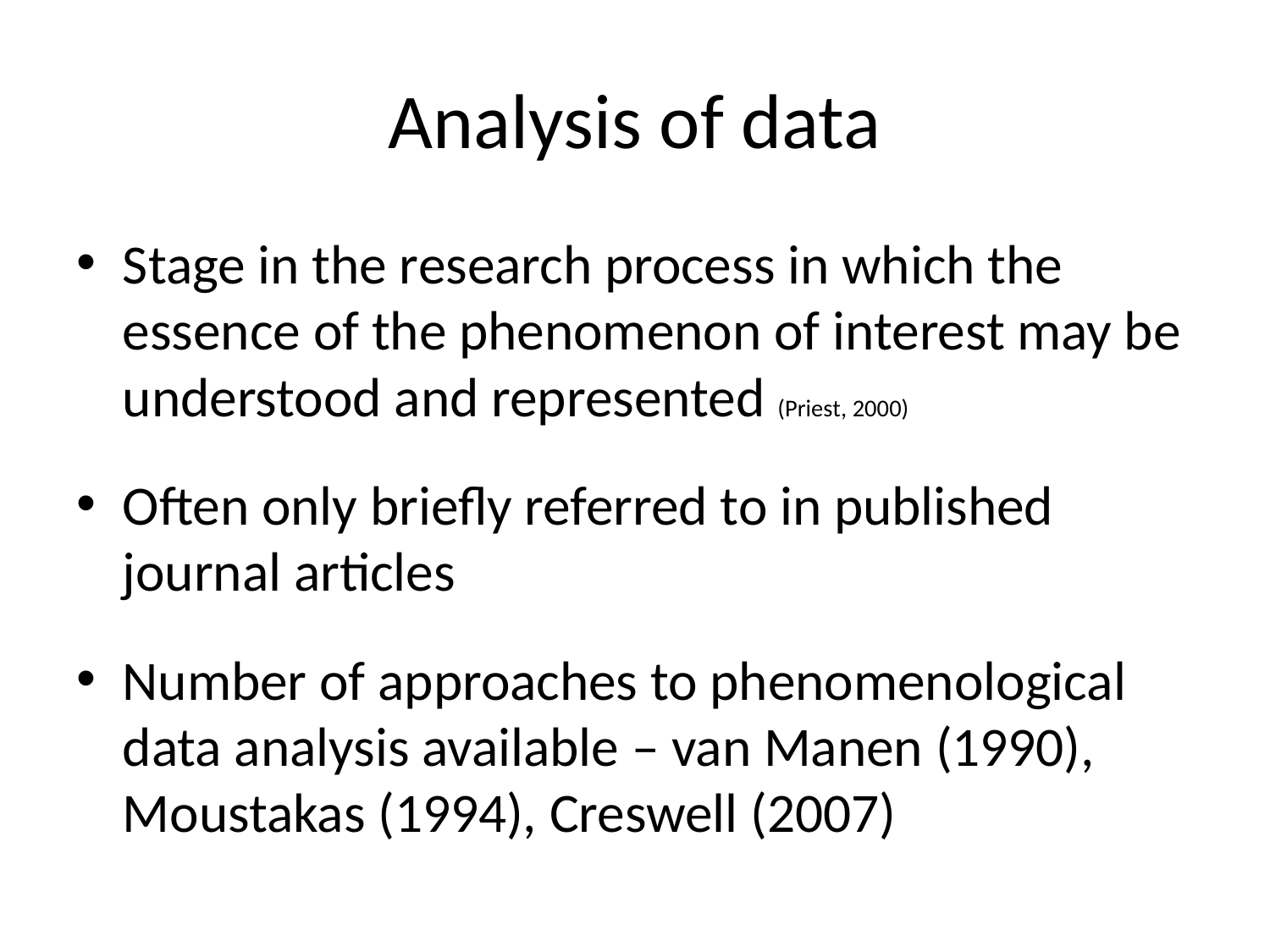

# Analysis of data
Stage in the research process in which the essence of the phenomenon of interest may be understood and represented (Priest, 2000)
Often only briefly referred to in published journal articles
Number of approaches to phenomenological data analysis available – van Manen (1990), Moustakas (1994), Creswell (2007)